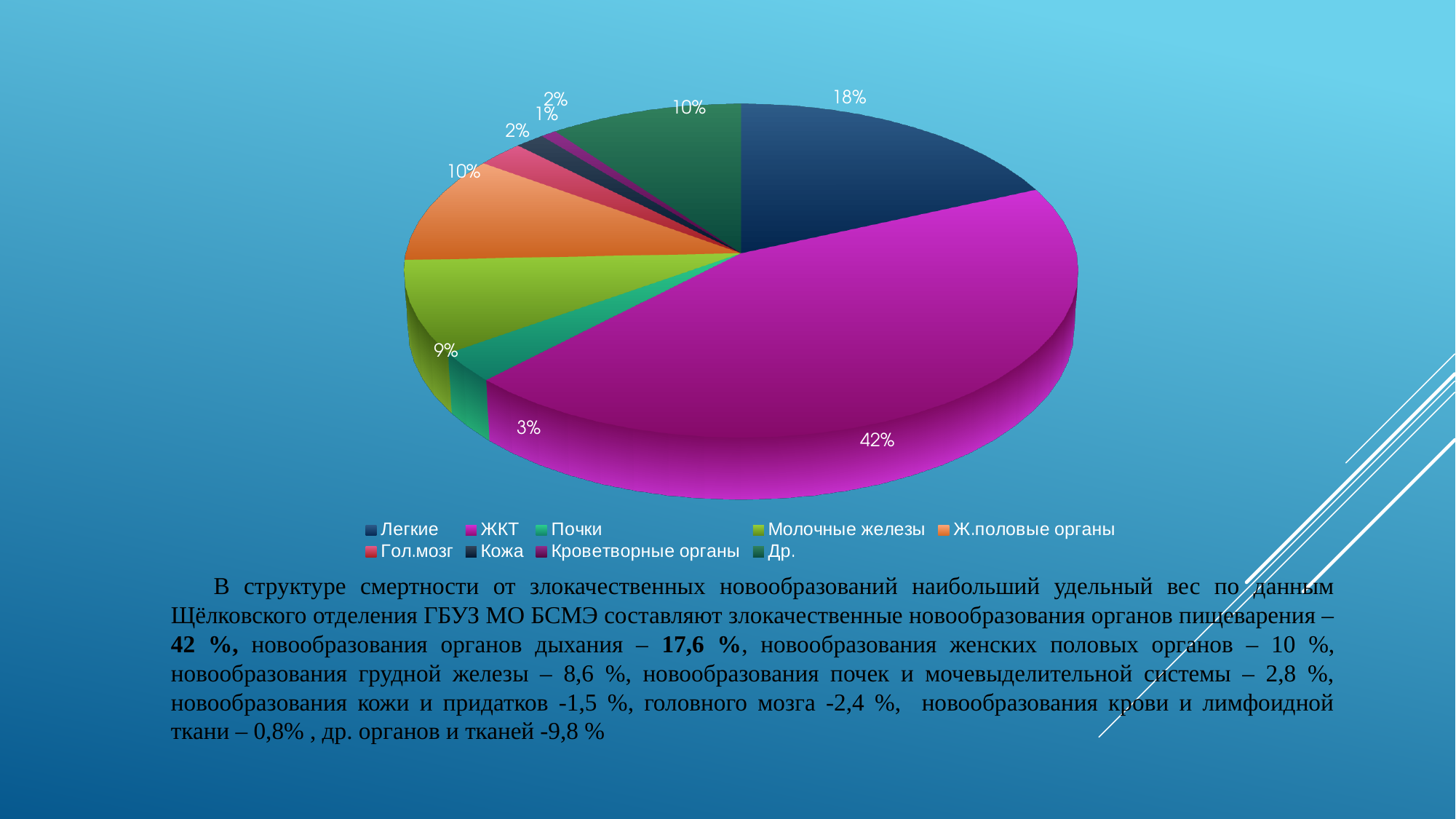

[unsupported chart]

   В структуре смертности от злокачественных новообразований наибольший удельный вес по данным Щёлковского отделения ГБУЗ МО БСМЭ составляют злокачественные новообразования органов пищеварения – 42 %, новообразования органов дыхания – 17,6 %, новообразования женских половых органов – 10 %, новообразования грудной железы – 8,6 %, новообразования почек и мочевыделительной системы – 2,8 %, новообразования кожи и придатков -1,5 %, головного мозга -2,4 %,  новообразования крови и лимфоидной ткани – 0,8% , др. органов и тканей -9,8 %